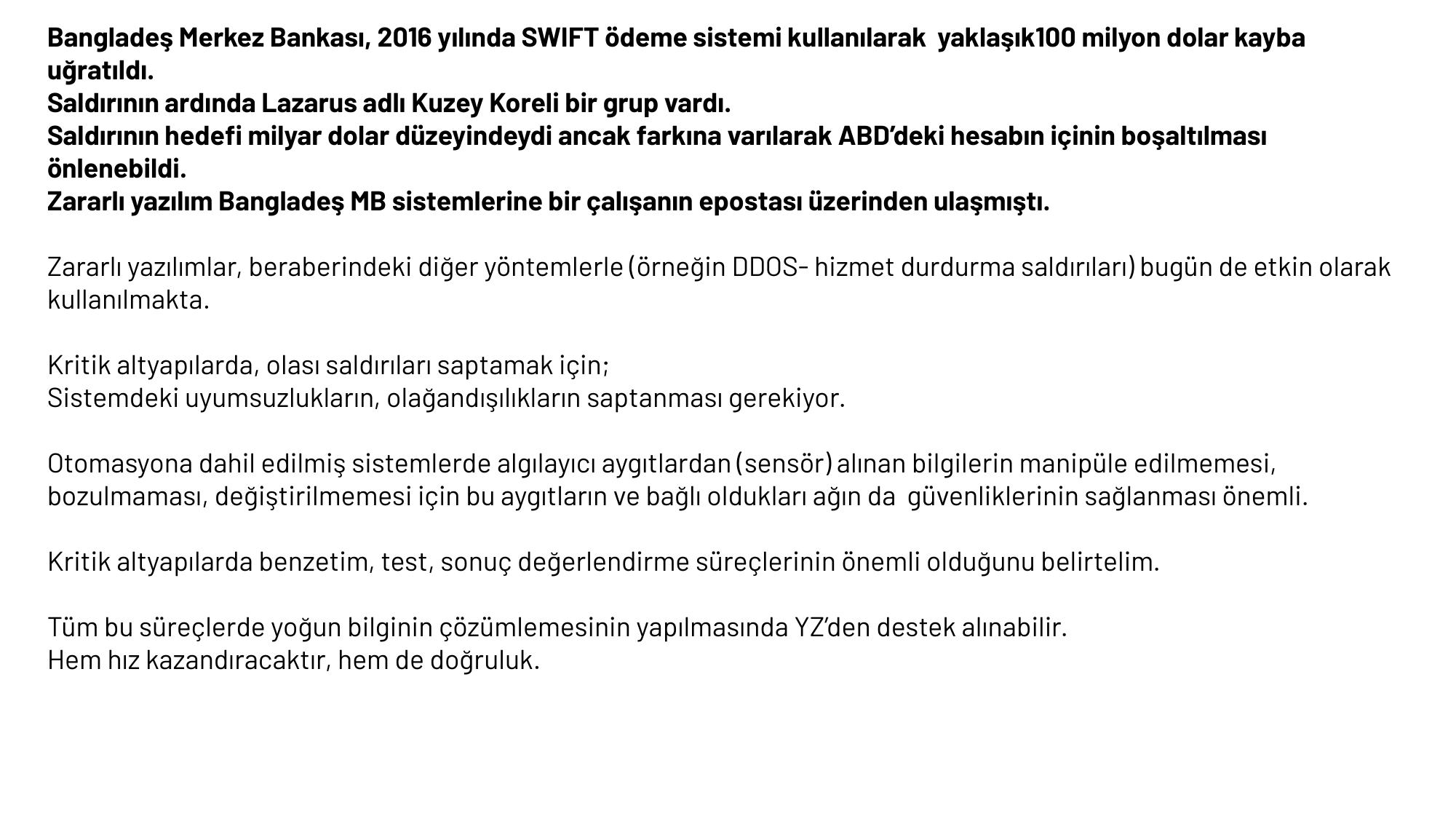

Bangladeş Merkez Bankası, 2016 yılında SWIFT ödeme sistemi kullanılarak  yaklaşık100 milyon dolar kayba uğratıldı.
Saldırının ardında Lazarus adlı Kuzey Koreli bir grup vardı.
Saldırının hedefi milyar dolar düzeyindeydi ancak farkına varılarak ABD’deki hesabın içinin boşaltılması önlenebildi.
Zararlı yazılım Bangladeş MB sistemlerine bir çalışanın epostası üzerinden ulaşmıştı.

Zararlı yazılımlar, beraberindeki diğer yöntemlerle (örneğin DDOS- hizmet durdurma saldırıları) bugün de etkin olarak kullanılmakta.

Kritik altyapılarda, olası saldırıları saptamak için;
Sistemdeki uyumsuzlukların, olağandışılıkların saptanması gerekiyor.

Otomasyona dahil edilmiş sistemlerde algılayıcı aygıtlardan (sensör) alınan bilgilerin manipüle edilmemesi, bozulmaması, değiştirilmemesi için bu aygıtların ve bağlı oldukları ağın da  güvenliklerinin sağlanması önemli.

Kritik altyapılarda benzetim, test, sonuç değerlendirme süreçlerinin önemli olduğunu belirtelim.

Tüm bu süreçlerde yoğun bilginin çözümlemesinin yapılmasında YZ’den destek alınabilir.
Hem hız kazandıracaktır, hem de doğruluk.